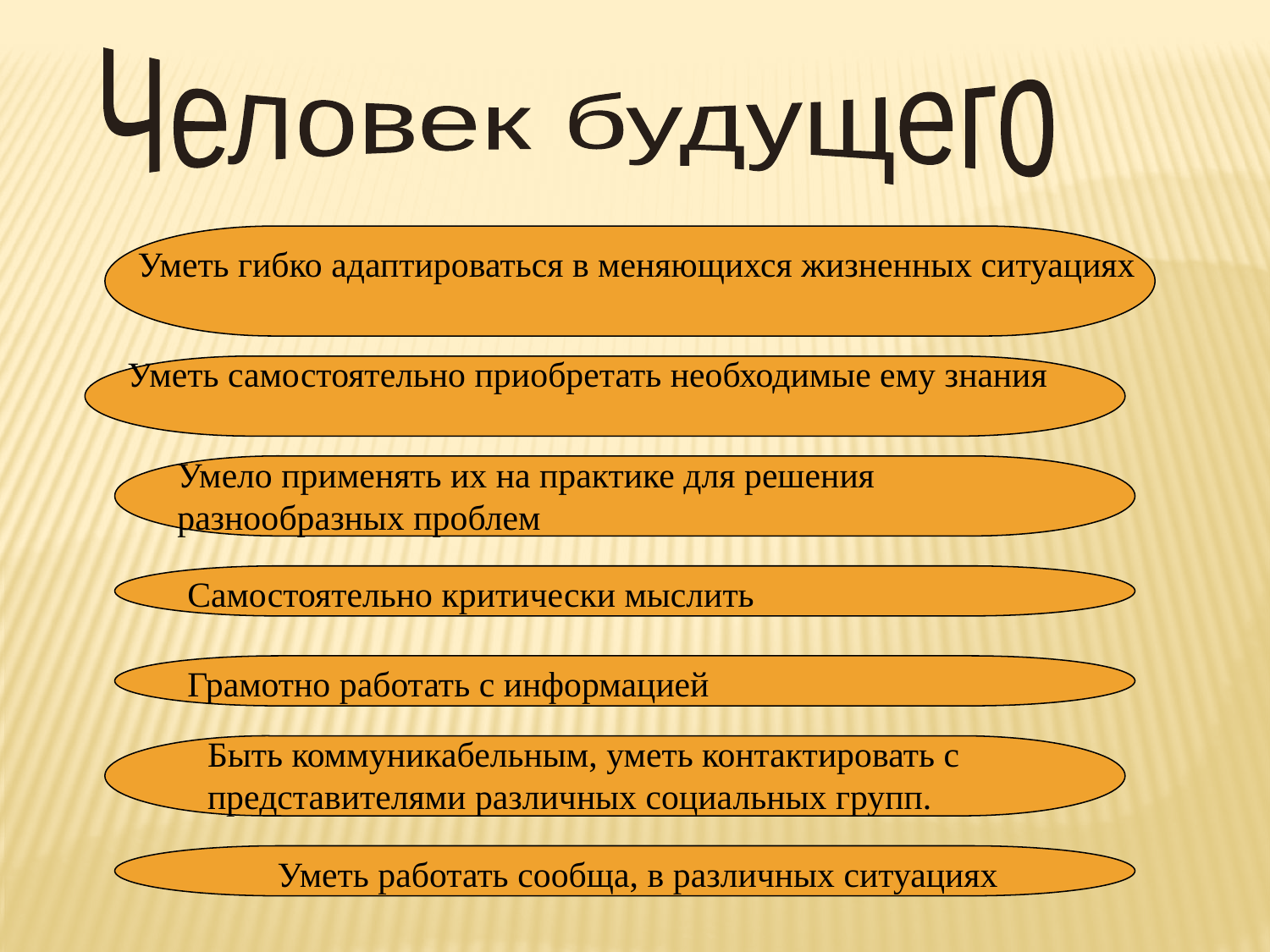

Человек будущего

Уметь гибко адаптироваться в меняющихся жизненных ситуациях
Уметь самостоятельно приобретать необходимые ему знания

Умело применять их на практике для решения разнообразных проблем

Самостоятельно критически мыслить

Грамотно работать с информацией
Быть коммуникабельным, уметь контактировать с представителями различных социальных групп.

Уметь работать сообща, в различных ситуациях